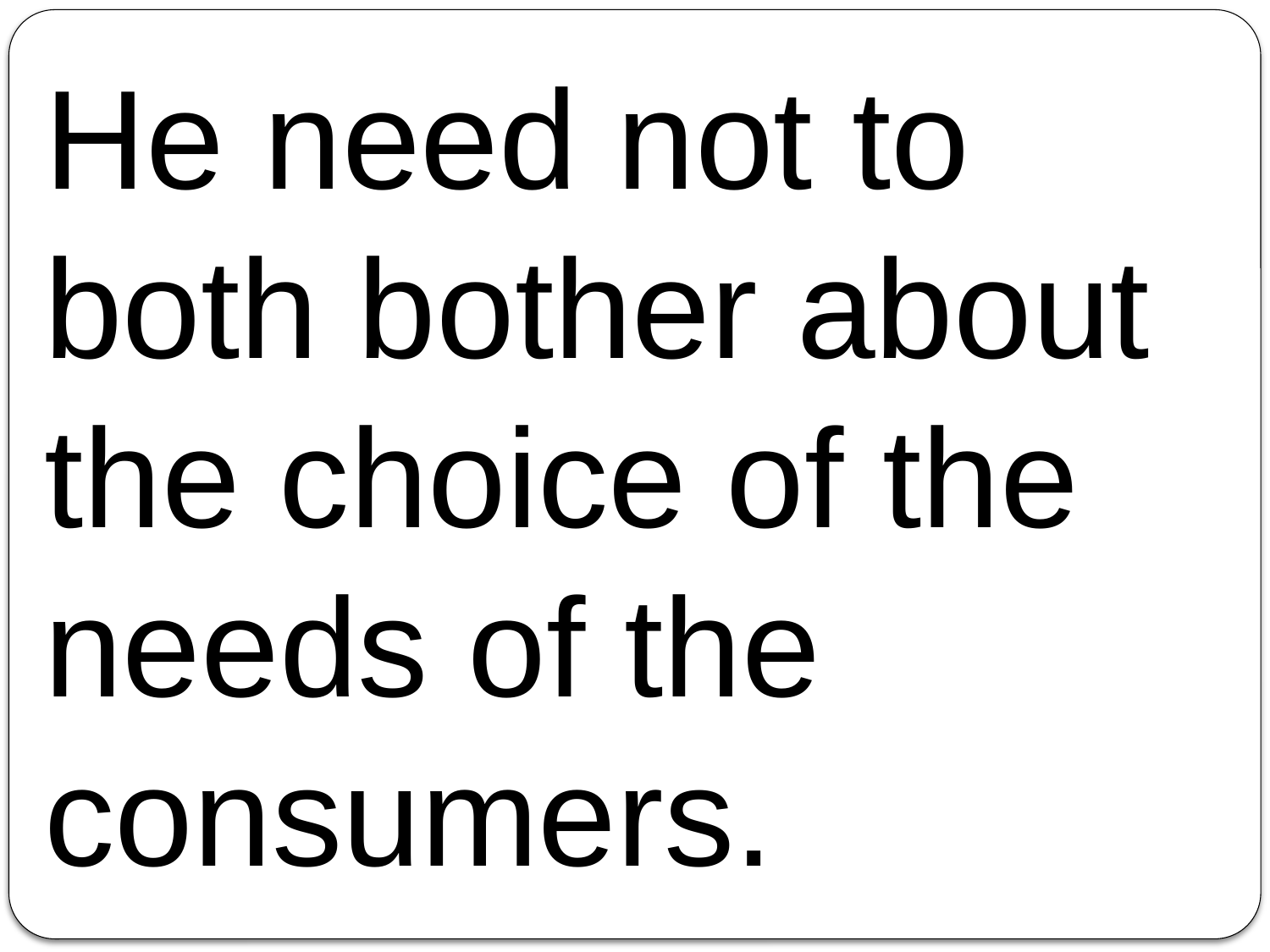

He need not to both bother about the choice of the needs of the consumers.